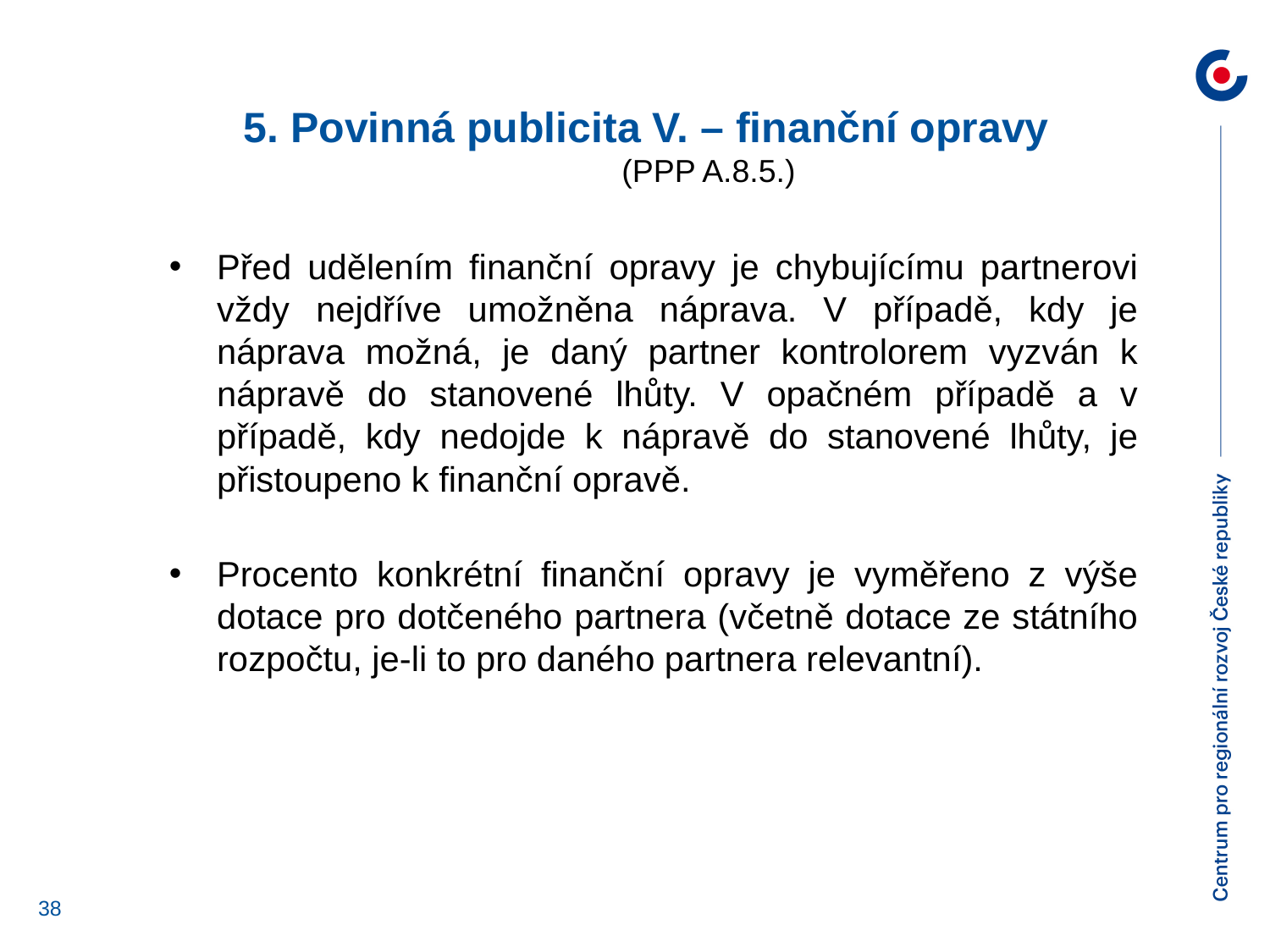

5. Povinná publicita V. – finanční opravy
              (PPP A.8.5.)
Před udělením finanční opravy je chybujícímu partnerovi vždy nejdříve umožněna náprava. V případě, kdy je náprava možná, je daný partner kontrolorem vyzván k nápravě do stanovené lhůty. V opačném případě a v případě, kdy nedojde k nápravě do stanovené lhůty, je přistoupeno k finanční opravě.

Procento konkrétní finanční opravy je vyměřeno z výše dotace pro dotčeného partnera (včetně dotace ze státního rozpočtu, je-li to pro daného partnera relevantní).

38